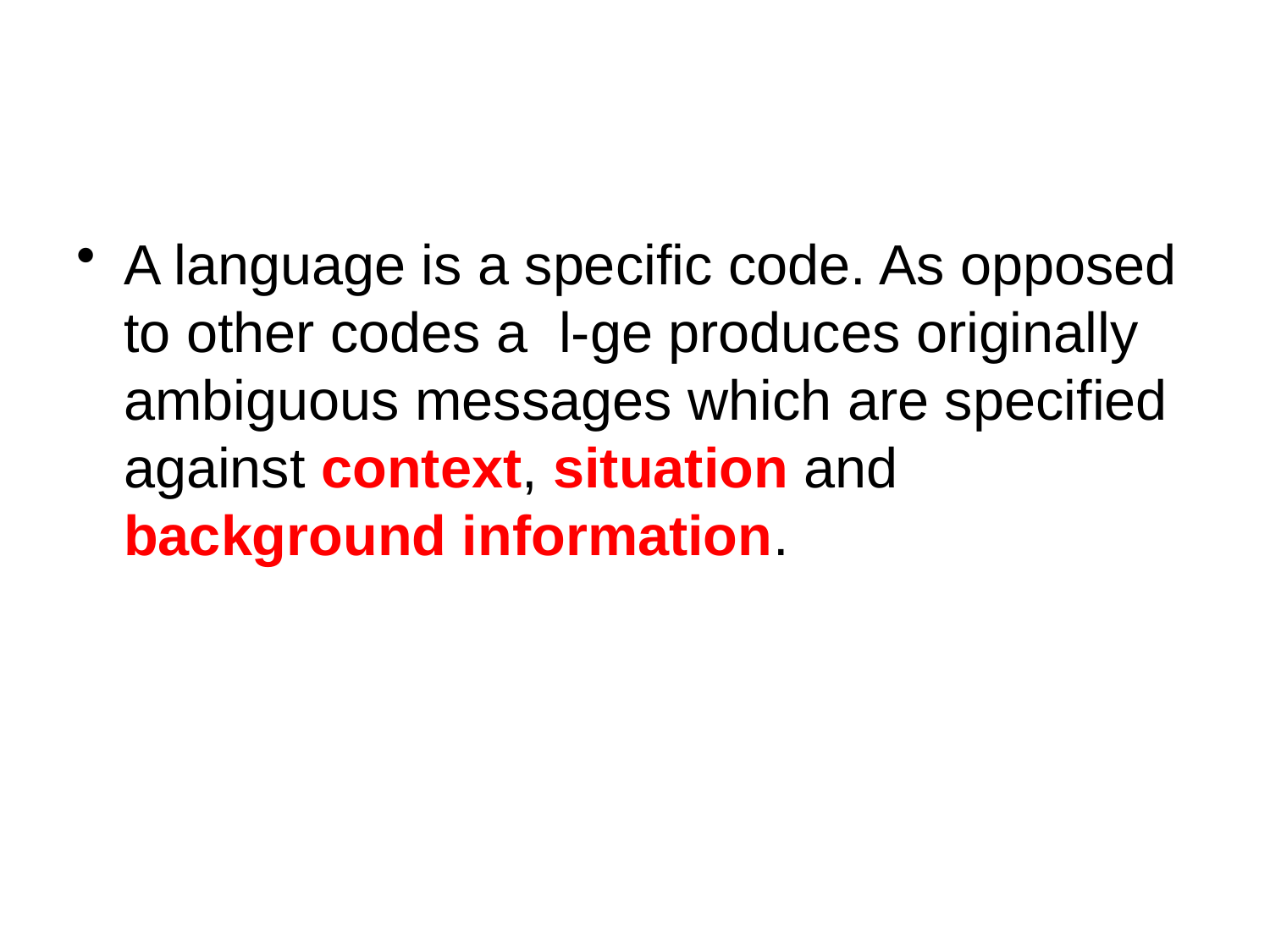

#
A language is a specific code. As opposed to other codes a  l-ge produces originally ambiguous messages which are specified against context, situation and background information.